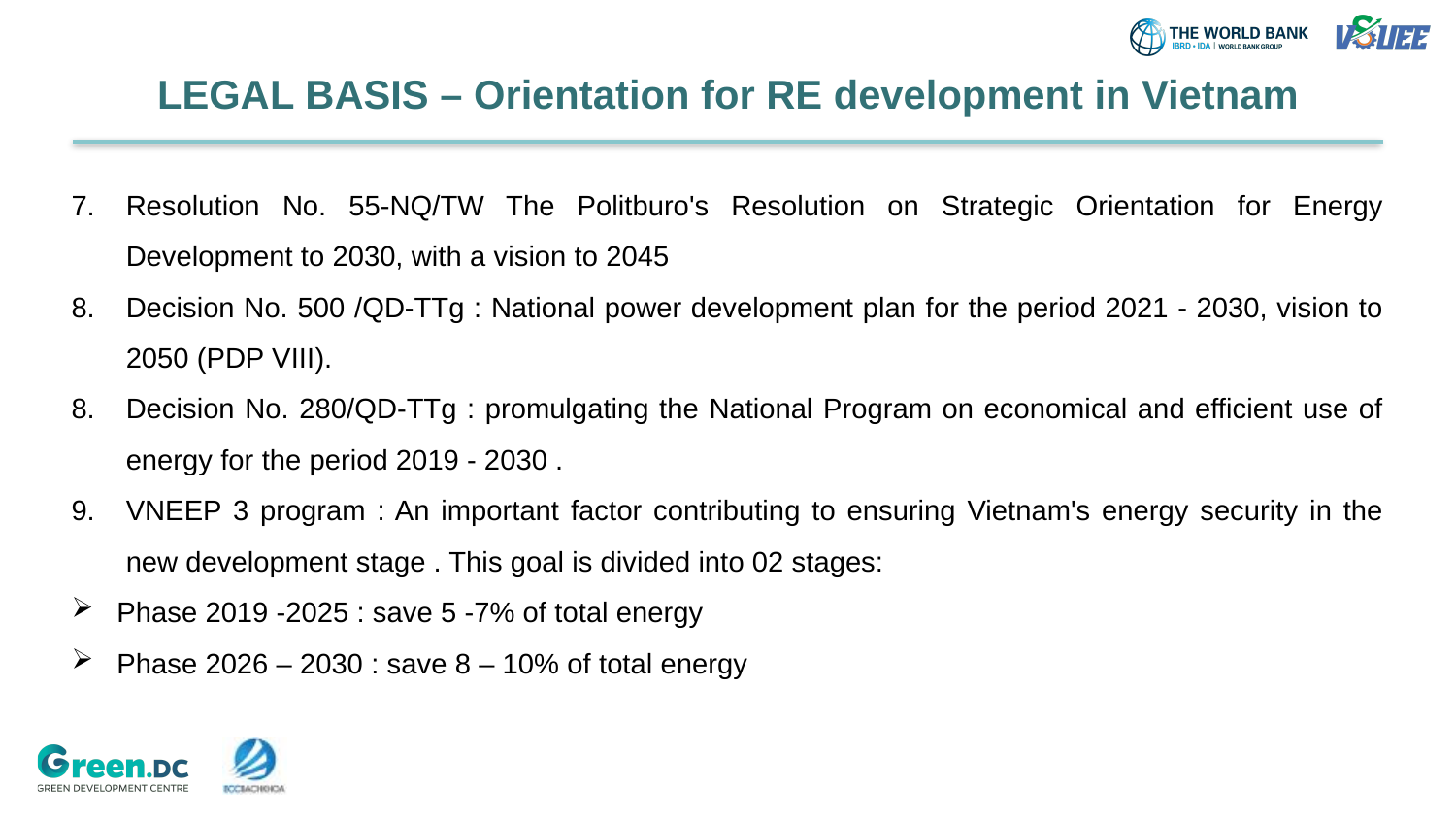

# LEGAL BASIS – Orientation for RE development in Vietnam
Resolution No. 55-NQ/TW The Politburo's Resolution on Strategic Orientation for Energy Development to 2030, with a vision to 2045
Decision No. 500 /QD-TTg : National power development plan for the period 2021 - 2030, vision to 2050 (PDP VIII).
Decision No. 280/QD-TTg : promulgating the National Program on economical and efficient use of energy for the period 2019 - 2030 .
VNEEP 3 program : An important factor contributing to ensuring Vietnam's energy security in the new development stage . This goal is divided into 02 stages:
Phase 2019 -2025 : save 5 -7% of total energy
Phase 2026 – 2030 : save 8 – 10% of total energy